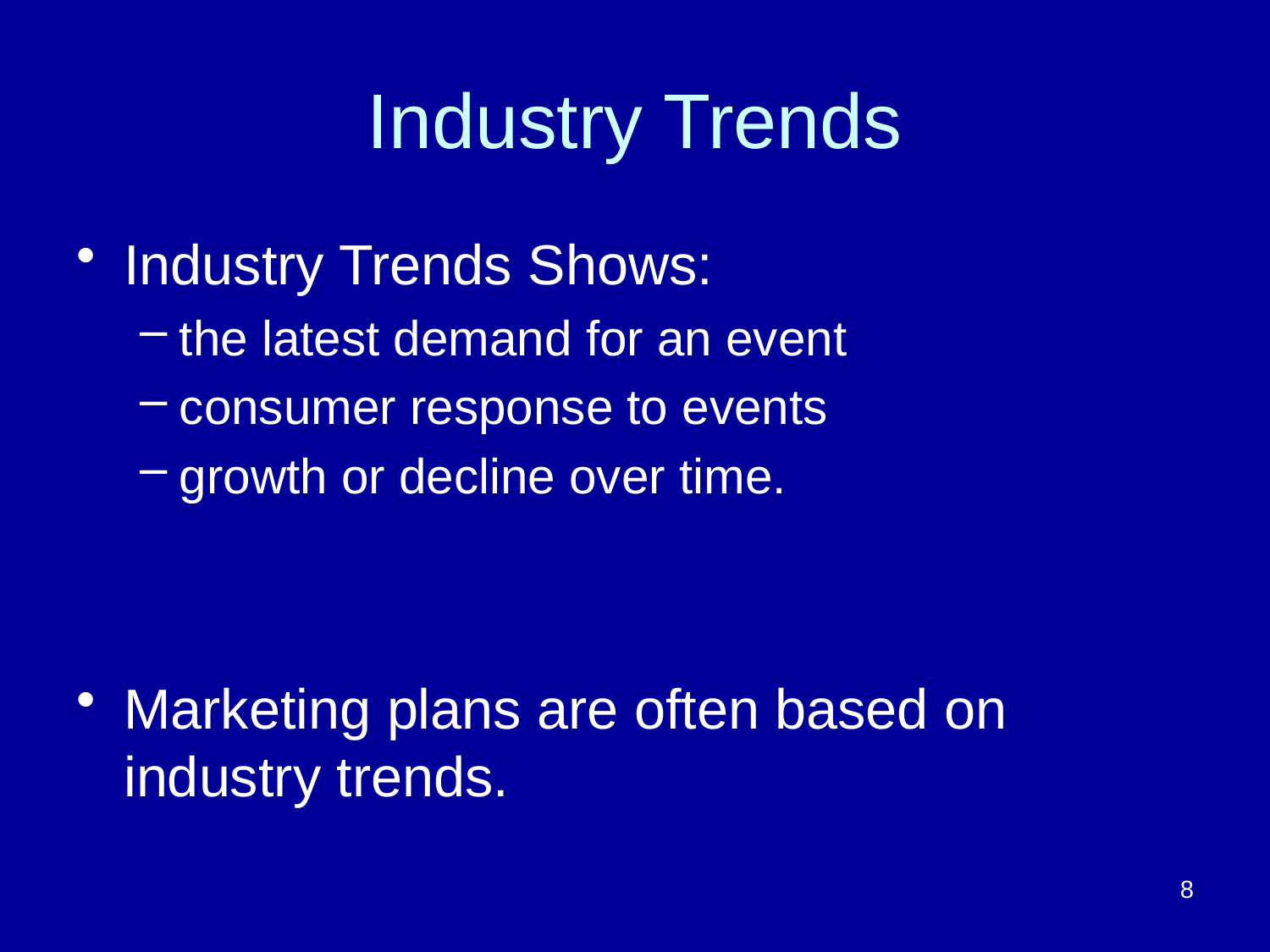

# Industry Trends
Industry Trends Shows:
the latest demand for an event
consumer response to events
growth or decline over time.

Marketing plans are often based on industry trends.
8